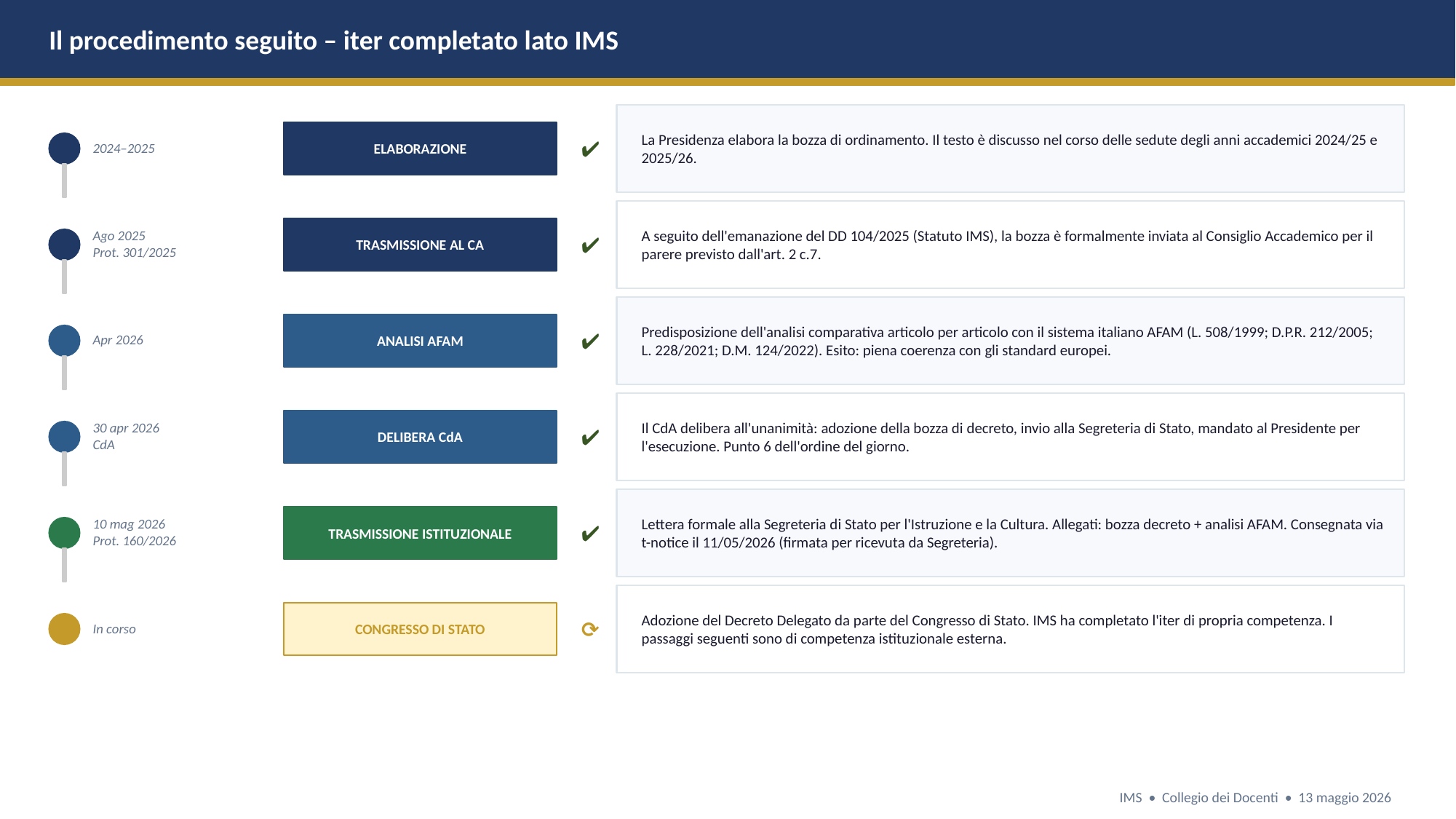

Il procedimento seguito – iter completato lato IMS

La Presidenza elabora la bozza di ordinamento. Il testo è discusso nel corso delle sedute degli anni accademici 2024/25 e 2025/26.
2024–2025

ELABORAZIONE
✔

A seguito dell'emanazione del DD 104/2025 (Statuto IMS), la bozza è formalmente inviata al Consiglio Accademico per il parere previsto dall'art. 2 c.7.
Ago 2025
Prot. 301/2025

TRASMISSIONE AL CA
✔

Predisposizione dell'analisi comparativa articolo per articolo con il sistema italiano AFAM (L. 508/1999; D.P.R. 212/2005; L. 228/2021; D.M. 124/2022). Esito: piena coerenza con gli standard europei.
Apr 2026

ANALISI AFAM
✔

Il CdA delibera all'unanimità: adozione della bozza di decreto, invio alla Segreteria di Stato, mandato al Presidente per l'esecuzione. Punto 6 dell'ordine del giorno.
30 apr 2026
CdA

DELIBERA CdA
✔

Lettera formale alla Segreteria di Stato per l'Istruzione e la Cultura. Allegati: bozza decreto + analisi AFAM. Consegnata via t-notice il 11/05/2026 (firmata per ricevuta da Segreteria).
10 mag 2026
Prot. 160/2026

TRASMISSIONE ISTITUZIONALE
✔

Adozione del Decreto Delegato da parte del Congresso di Stato. IMS ha completato l'iter di propria competenza. I passaggi seguenti sono di competenza istituzionale esterna.
In corso

CONGRESSO DI STATO
⟳

IMS  •  Collegio dei Docenti  •  13 maggio 2026